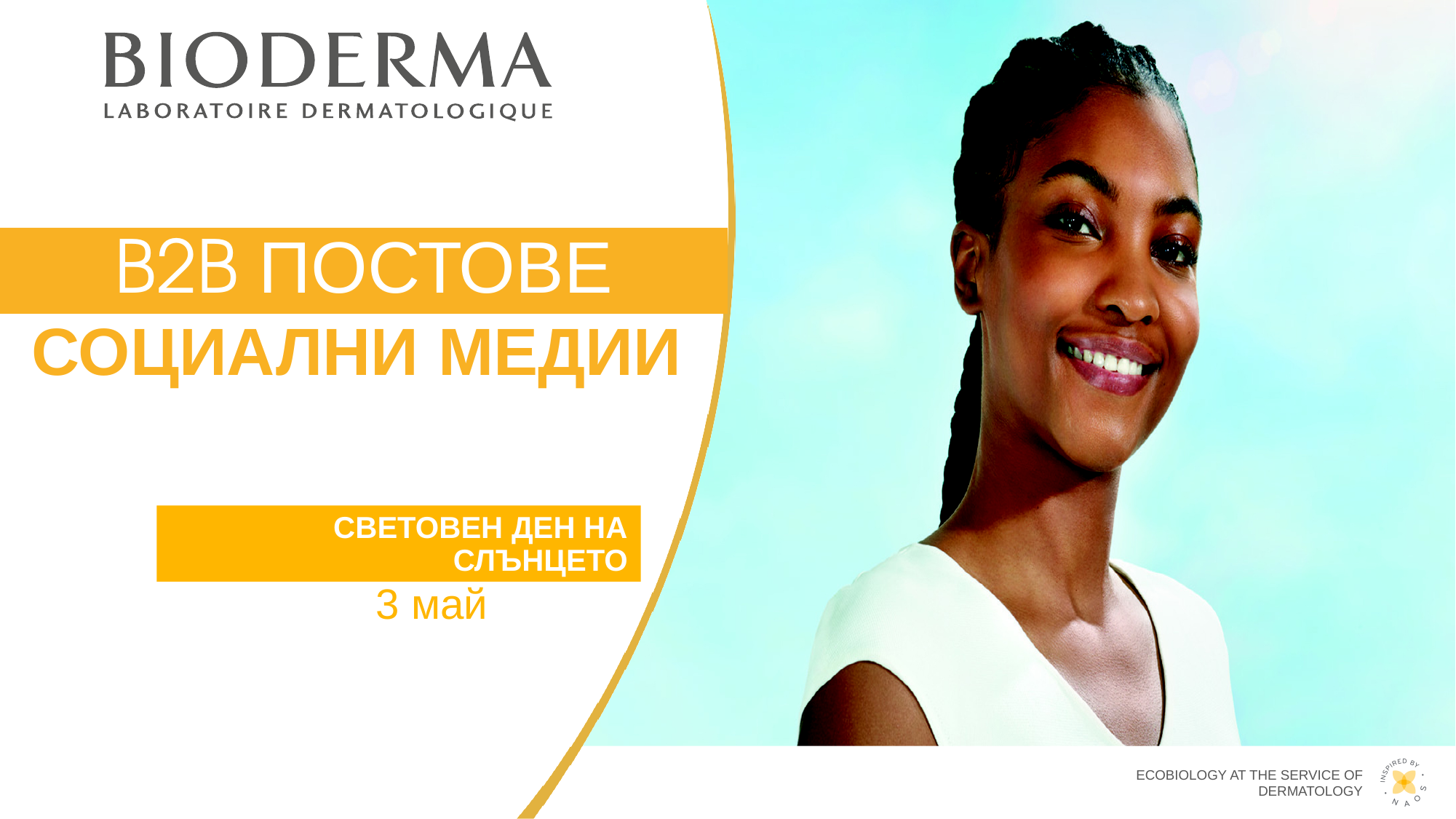

# B2B ПОСТОВЕ
СОЦИАЛНИ МЕДИИ

СВЕТОВЕН ДЕН НА СЛЪНЦЕТО
3 май